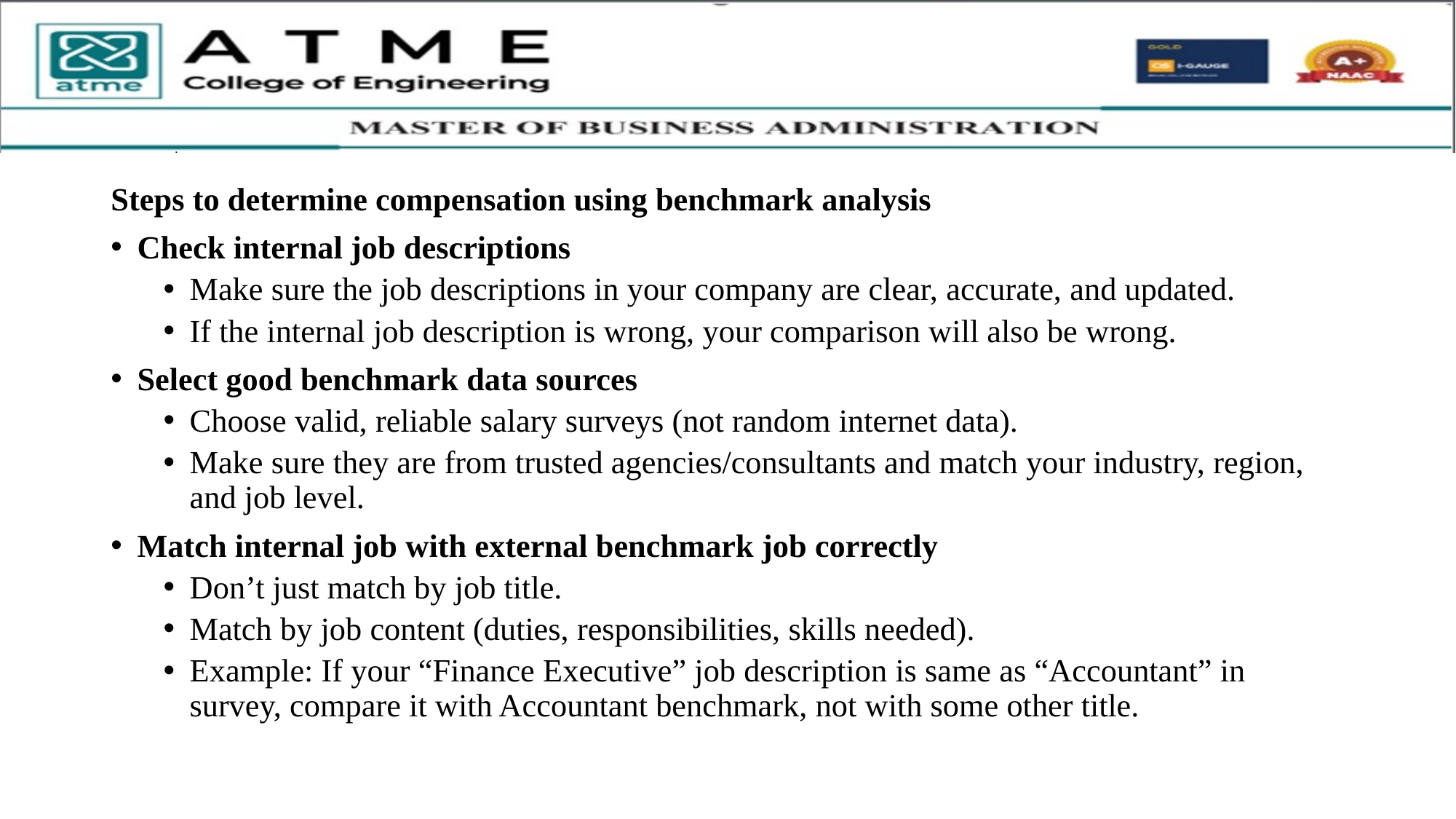

Steps to determine compensation using benchmark analysis
Check internal job descriptions
Make sure the job descriptions in your company are clear, accurate, and updated.
If the internal job description is wrong, your comparison will also be wrong.
Select good benchmark data sources
Choose valid, reliable salary surveys (not random internet data).
Make sure they are from trusted agencies/consultants and match your industry, region, and job level.
Match internal job with external benchmark job correctly
Don’t just match by job title.
Match by job content (duties, responsibilities, skills needed).
Example: If your “Finance Executive” job description is same as “Accountant” in survey, compare it with Accountant benchmark, not with some other title.